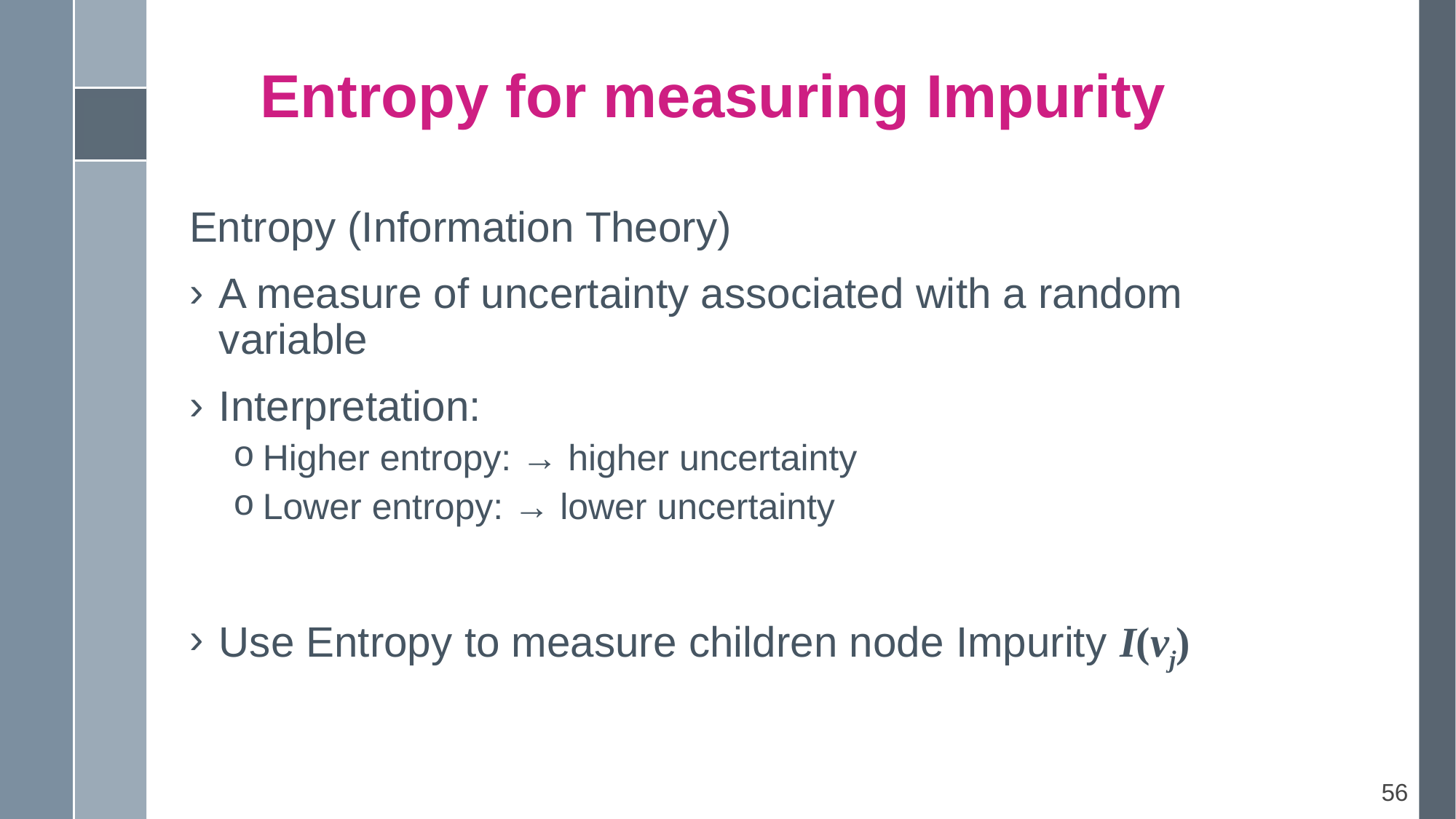

Entropy for measuring Impurity

Entropy (Information Theory)
A measure of uncertainty associated with a random variable
Interpretation:
Higher entropy: → higher uncertainty
Lower entropy: → lower uncertainty

Use Entropy to measure children node Impurity I(vj)

56